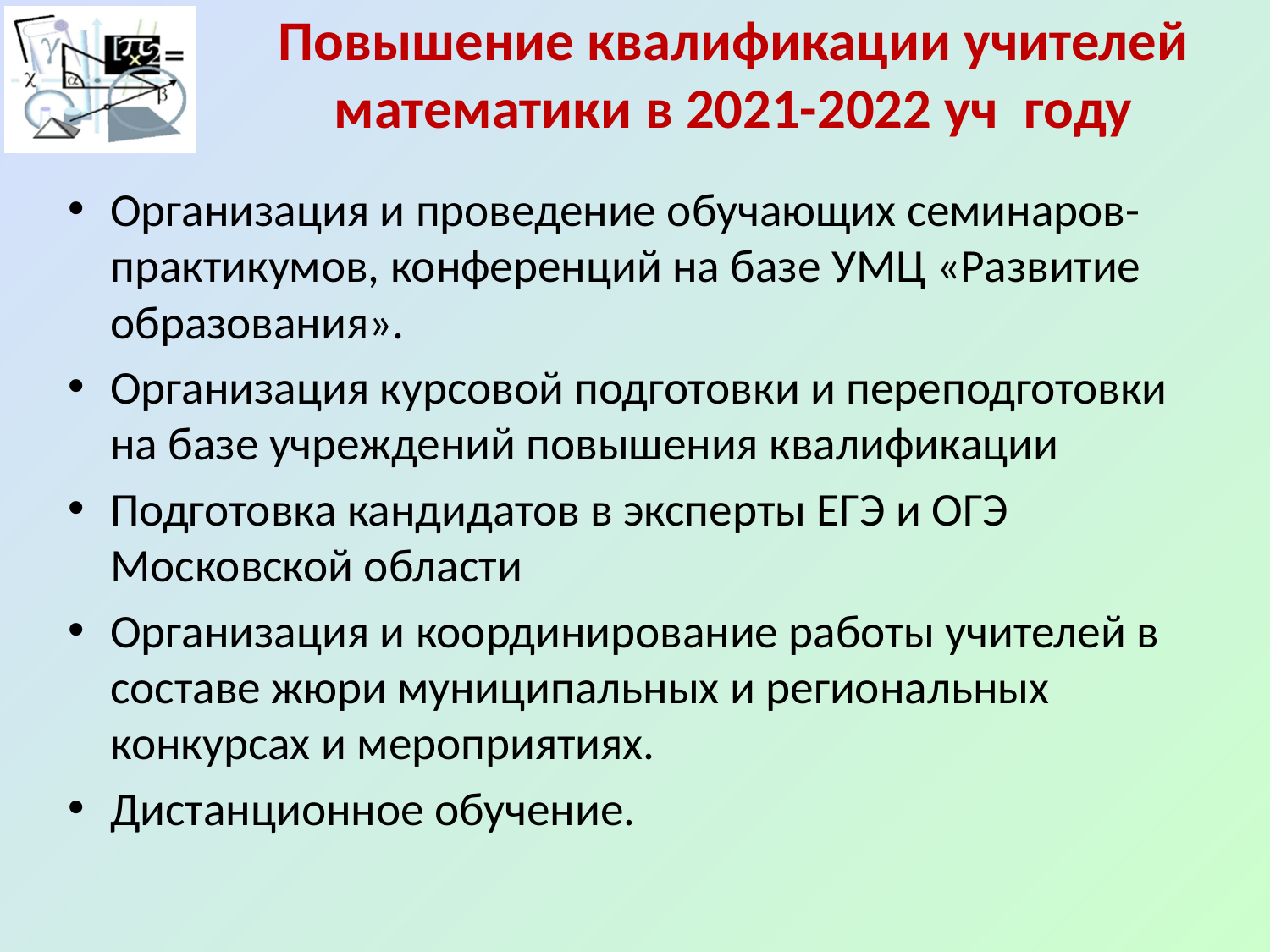

# Повышение квалификации учителей математики в 2021-2022 уч  году
Организация и проведение обучающих семинаров-практикумов, конференций на базе УМЦ «Развитие образования».
Организация курсовой подготовки и переподготовки на базе учреждений повышения квалификации
Подготовка кандидатов в эксперты ЕГЭ и ОГЭ Московской области
Организация и координирование работы учителей в составе жюри муниципальных и региональных конкурсах и мероприятиях.
Дистанционное обучение.